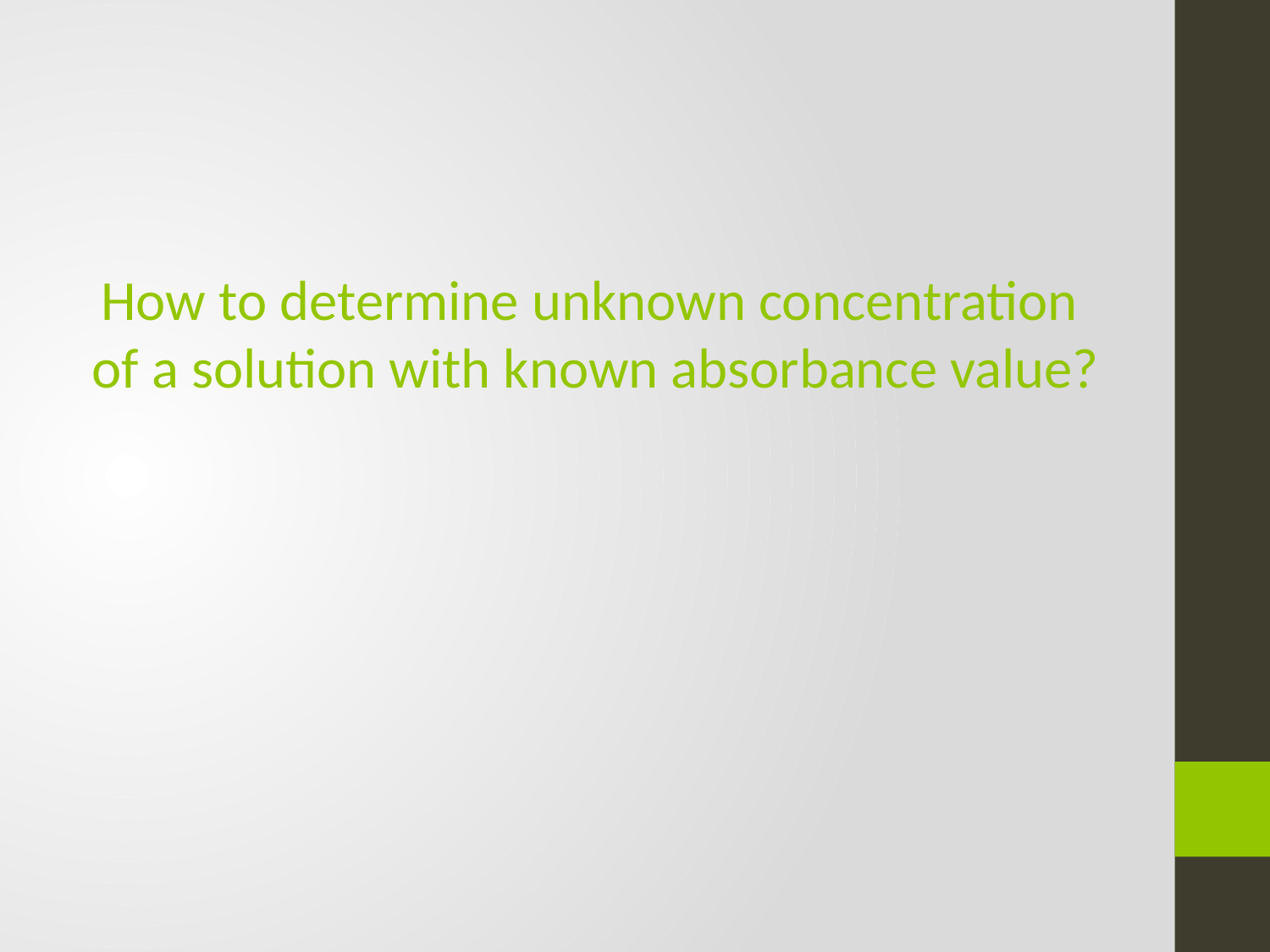

How to determine unknown concentration
of a solution with known absorbance value?